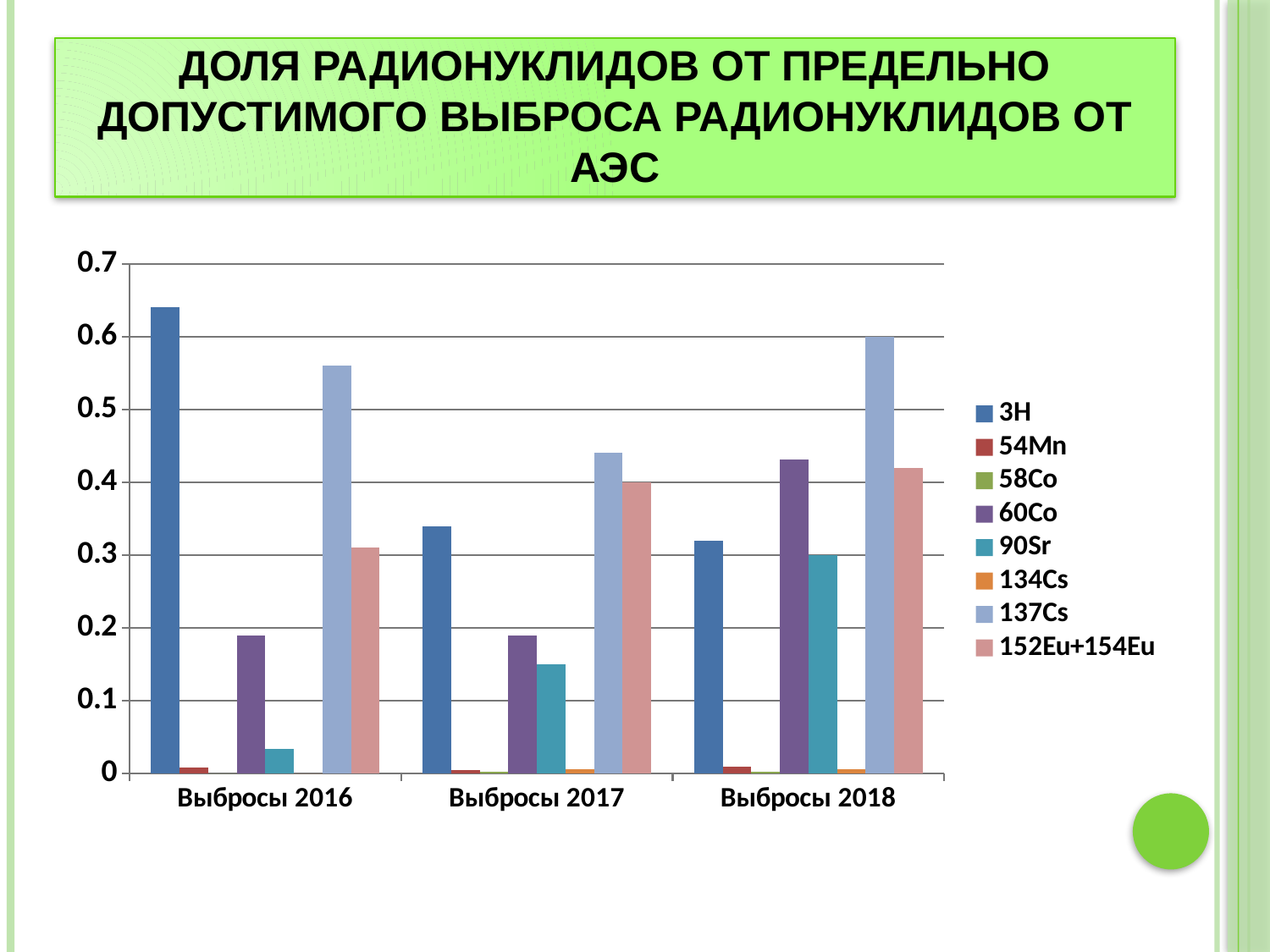

# Доля радионуклидов от предельно допустимого выброса радионуклидов от АЭС

### Chart

| Category | 3H | 54Mn | 58Co | 60Co | 90Sr | 134Cs | 137Cs | 152Eu+154Eu |
|---|---|---|---|---|---|---|---|---|
| Выбросы 2016 | 0.6400000000000005 | 0.008000000000000009 | 0.0 | 0.19 | 0.034 | 0.0 | 0.56 | 0.3100000000000002 |
| Выбросы 2017 | 0.34 | 0.005000000000000004 | 0.0020000000000000018 | 0.19 | 0.1500000000000001 | 0.006000000000000004 | 0.44 | 0.4 |
| Выбросы 2018 | 0.32000000000000023 | 0.010000000000000005 | 0.0020000000000000018 | 0.43100000000000027 | 0.3000000000000002 | 0.006000000000000004 | 0.6000000000000004 | 0.4200000000000002 |